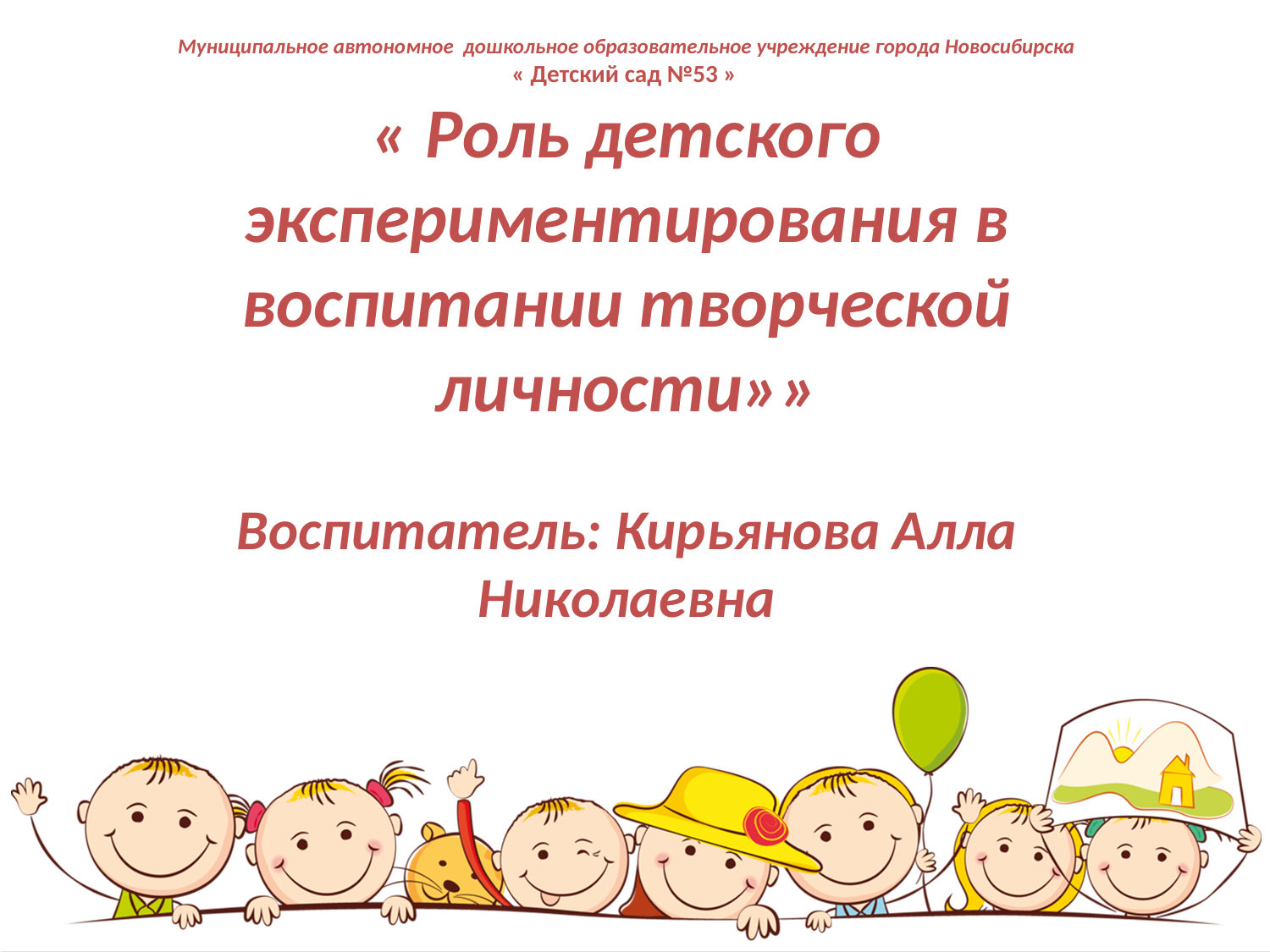

Муниципальное автономное  дошкольное образовательное учреждение города Новосибирска
« Детский сад №53 »
« Роль детского экспериментирования в воспитании творческой личности»»

Воспитатель: Кирьянова Алла Николаевна